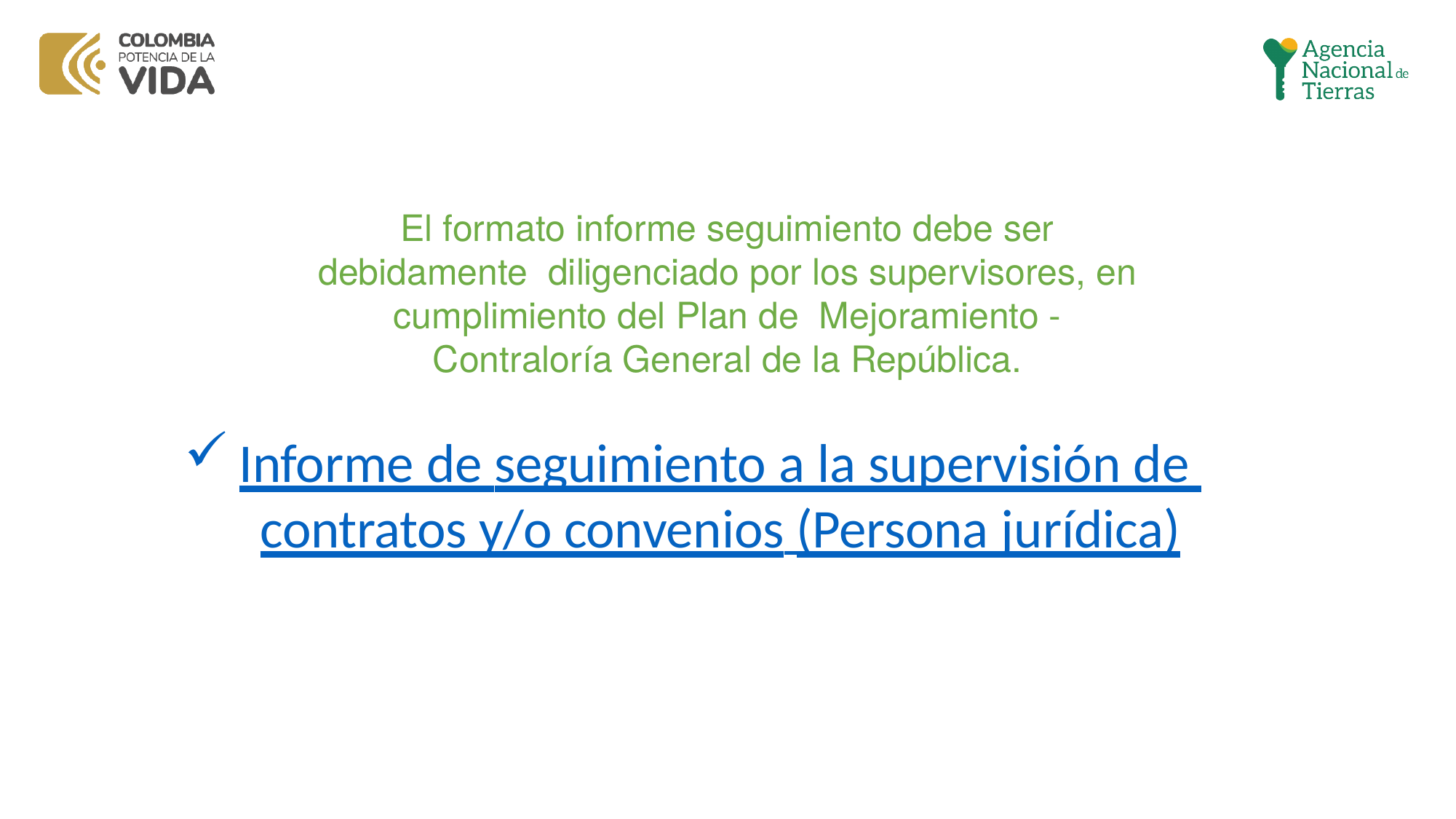

El formato informe seguimiento debe ser debidamente  diligenciado por los supervisores, en cumplimiento del Plan de  Mejoramiento - Contraloría General de la República.​
Informe de seguimiento a la supervisión de contratos y/o convenios (Persona jurídica)